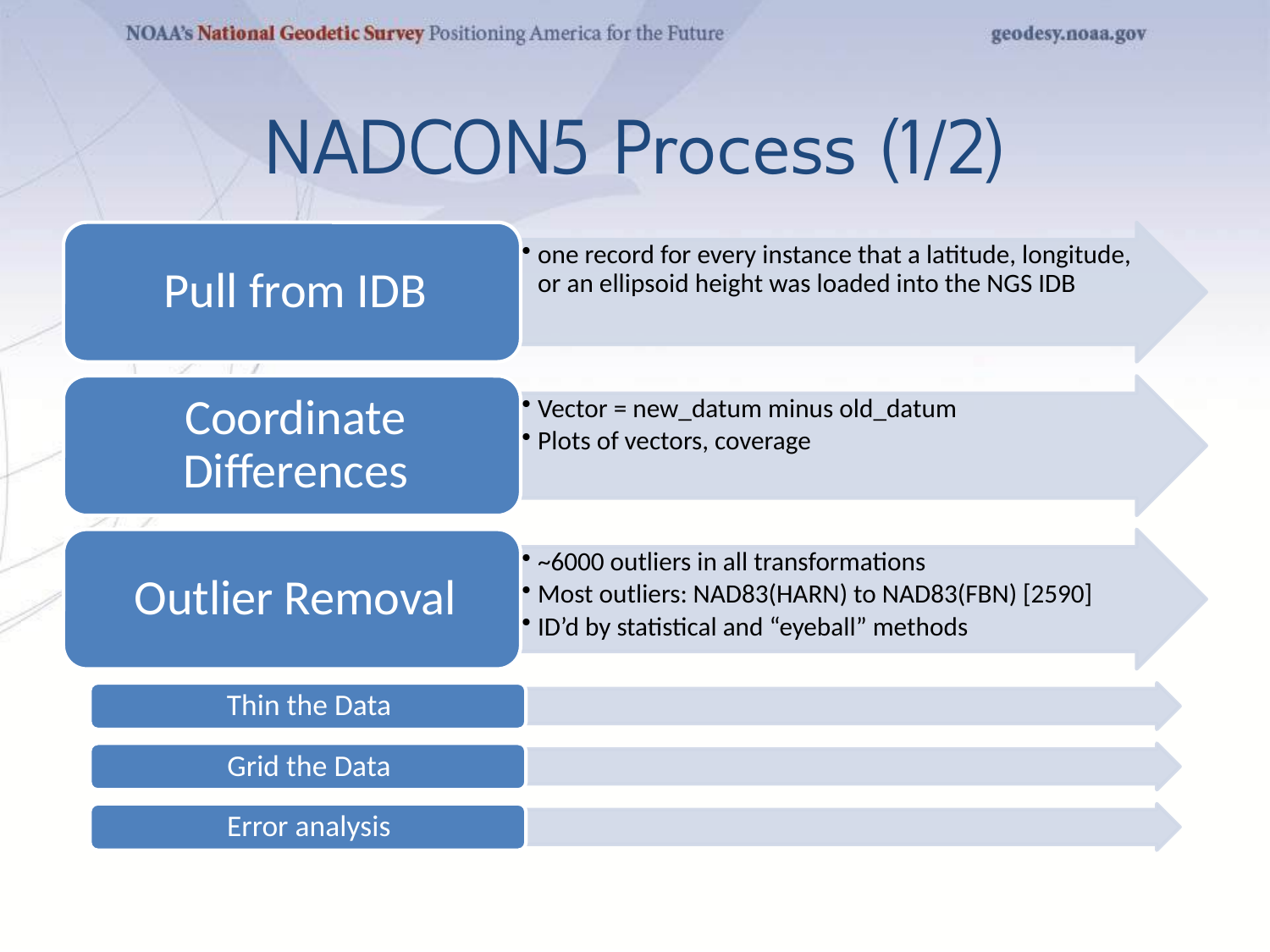

# NADCON5 Process (1/2)
one record for every instance that a latitude, longitude, or an ellipsoid height was loaded into the NGS IDB
Pull from IDB
Vector = new_datum minus old_datum
Plots of vectors, coverage
Coordinate Differences
~6000 outliers in all transformations
Most outliers: NAD83(HARN) to NAD83(FBN) [2590]
ID’d by statistical and “eyeball” methods
Outlier Removal
Thin the Data
Grid the Data
Error analysis